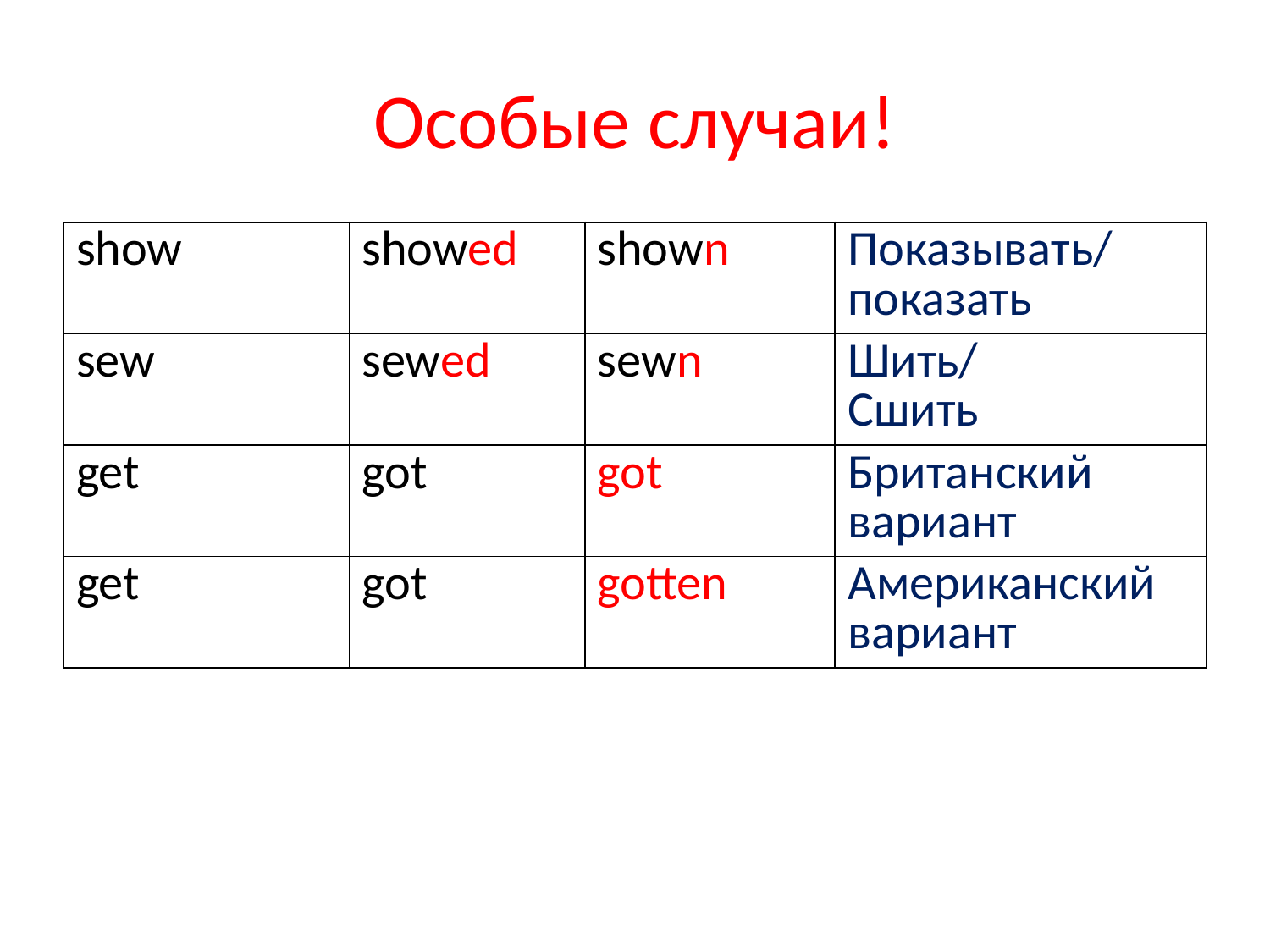

# Особые случаи!
| show | showed | shown | Показывать/ показать |
| --- | --- | --- | --- |
| sew | sewed | sewn | Шить/ Сшить |
| get | got | got | Британский вариант |
| get | got | gotten | Американский вариант |